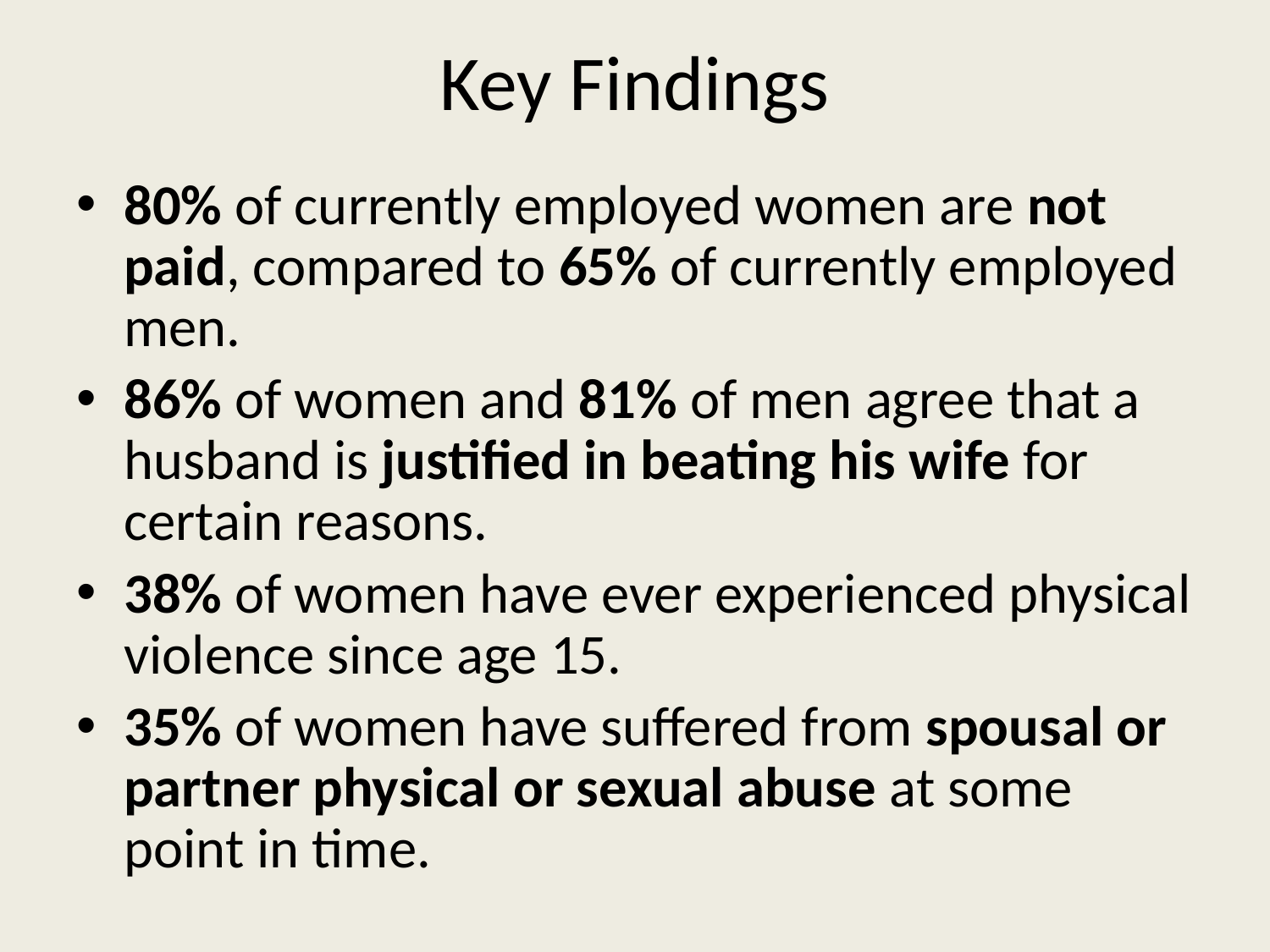

# Key Findings
80% of currently employed women are not paid, compared to 65% of currently employed men.
86% of women and 81% of men agree that a husband is justified in beating his wife for certain reasons.
38% of women have ever experienced physical violence since age 15.
35% of women have suffered from spousal or partner physical or sexual abuse at some point in time.